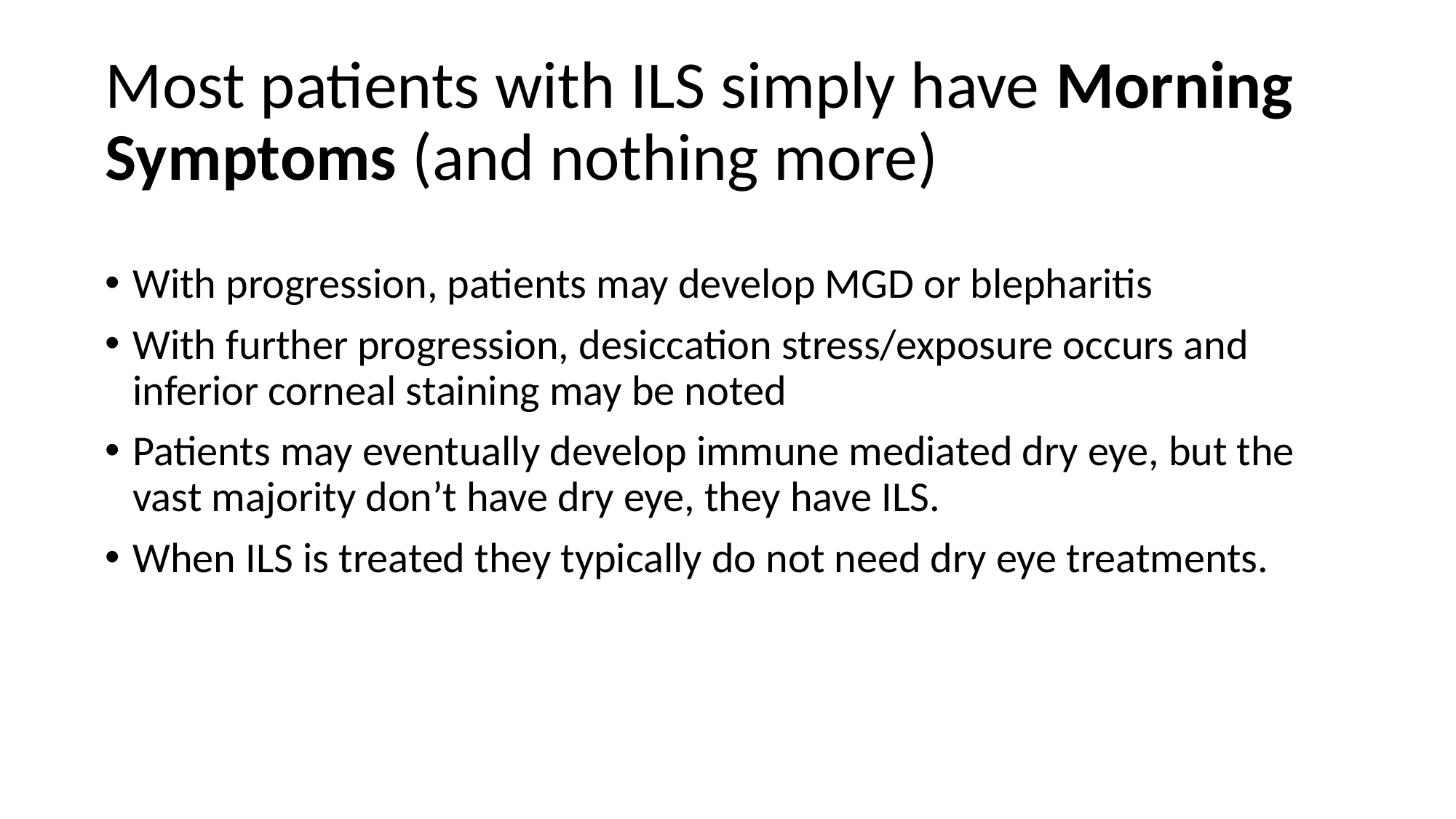

# Most patients with ILS simply have Morning Symptoms (and nothing more)
With progression, patients may develop MGD or blepharitis
With further progression, desiccation stress/exposure occurs and inferior corneal staining may be noted
Patients may eventually develop immune mediated dry eye, but the vast majority don’t have dry eye, they have ILS.
When ILS is treated they typically do not need dry eye treatments.